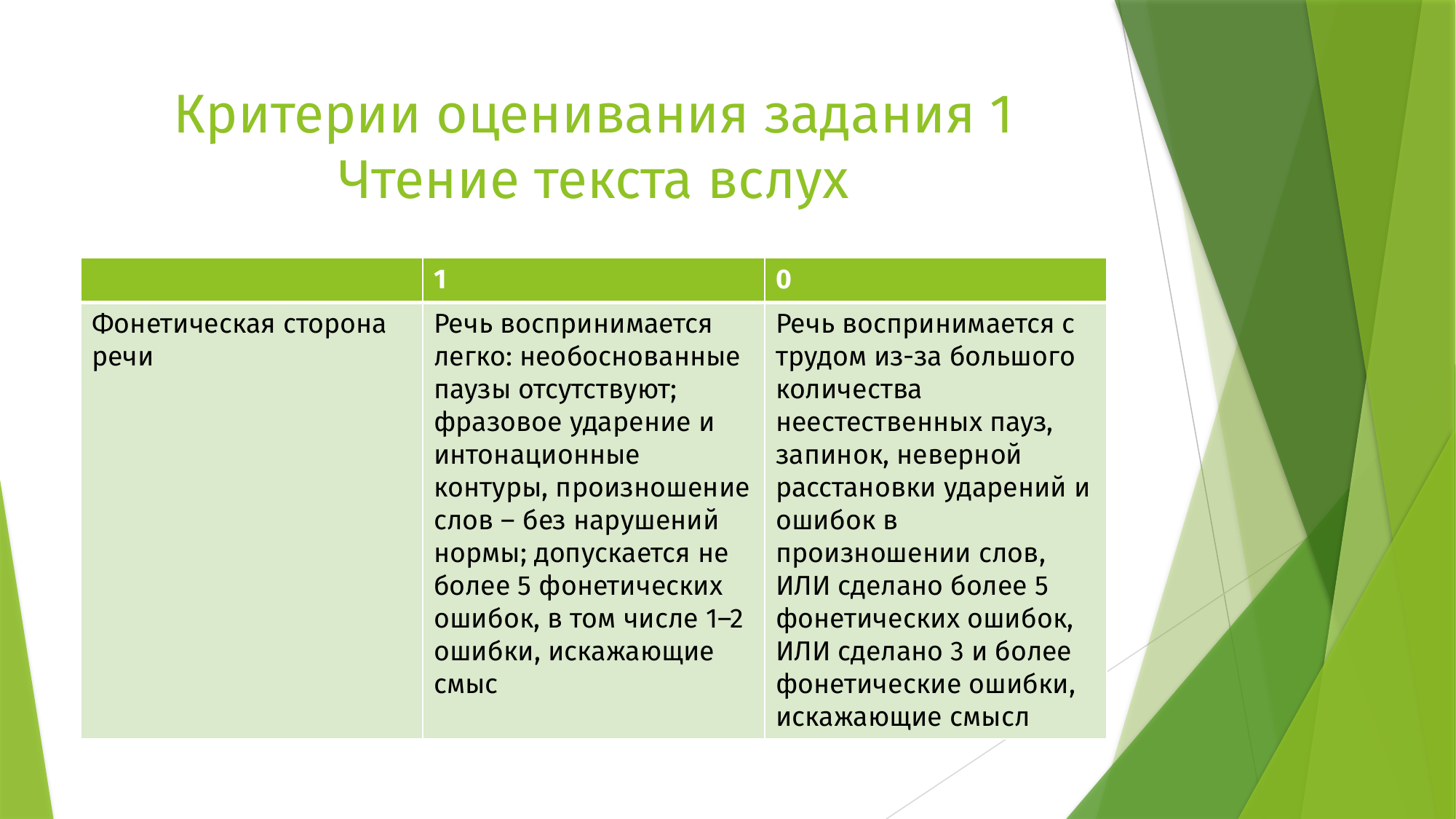

# Критерии оценивания задания 1 Чтение текста вслух
|  | 1 | 0 |
| --- | --- | --- |
| Фонетическая сторона речи | Речь воспринимается легко: необоснованные паузы отсутствуют; фразовое ударение и интонационные контуры, произношение слов – без нарушений нормы; допускается не более 5 фонетических ошибок, в том числе 1–2 ошибки, искажающие смыс | Речь воспринимается с трудом из-за большого количества неестественных пауз, запинок, неверной расстановки ударений и ошибок в произношении слов, ИЛИ сделано более 5 фонетических ошибок, ИЛИ сделано 3 и более фонетические ошибки, искажающие смысл |